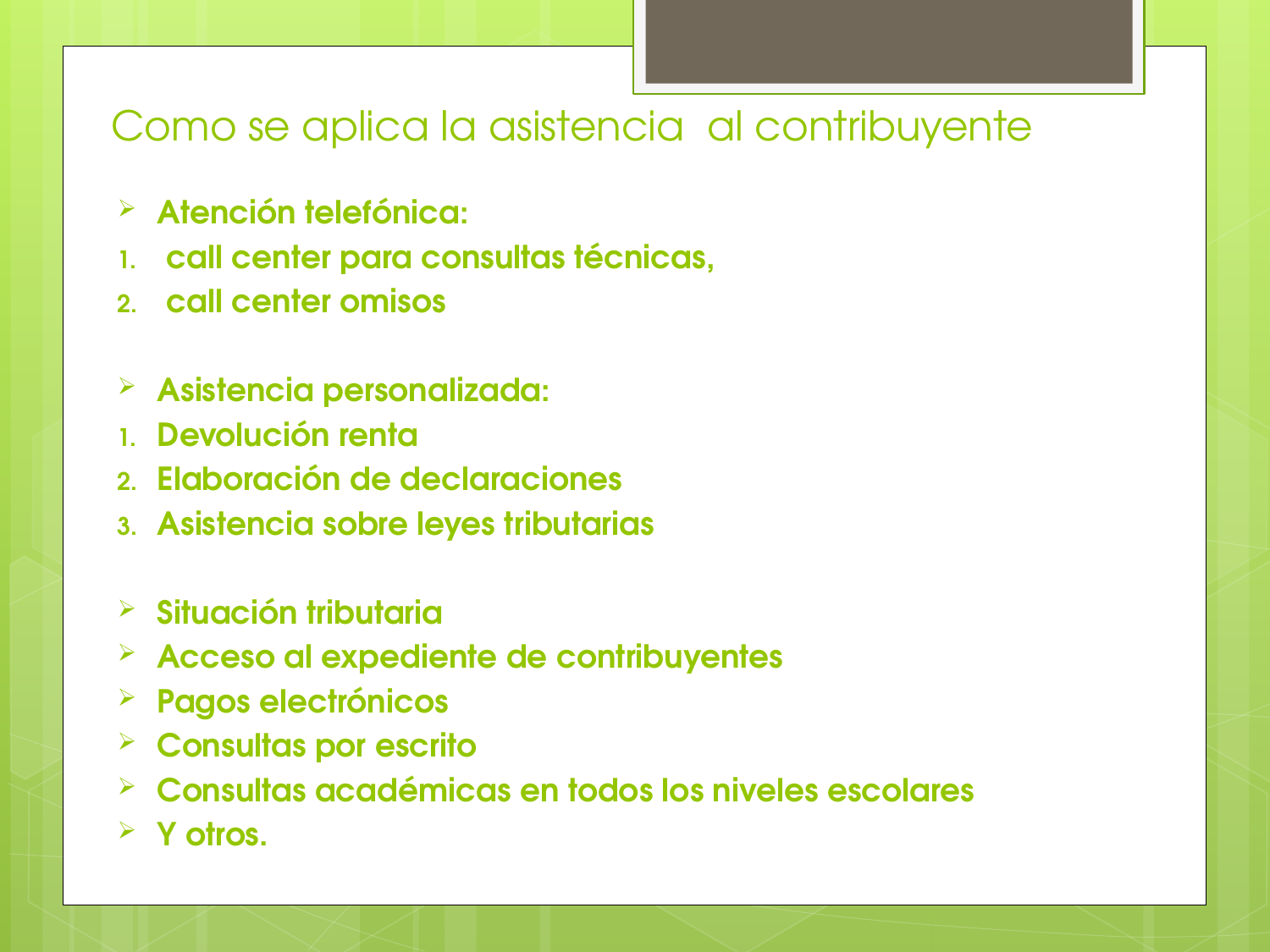

# Como se aplica la asistencia  al contribuyente
Atención telefónica:
 call center para consultas técnicas,
 call center omisos

Asistencia personalizada:
Devolución renta
Elaboración de declaraciones
Asistencia sobre leyes tributarias

Situación tributaria
Acceso al expediente de contribuyentes
Pagos electrónicos
Consultas por escrito
Consultas académicas en todos los niveles escolares
Y otros.